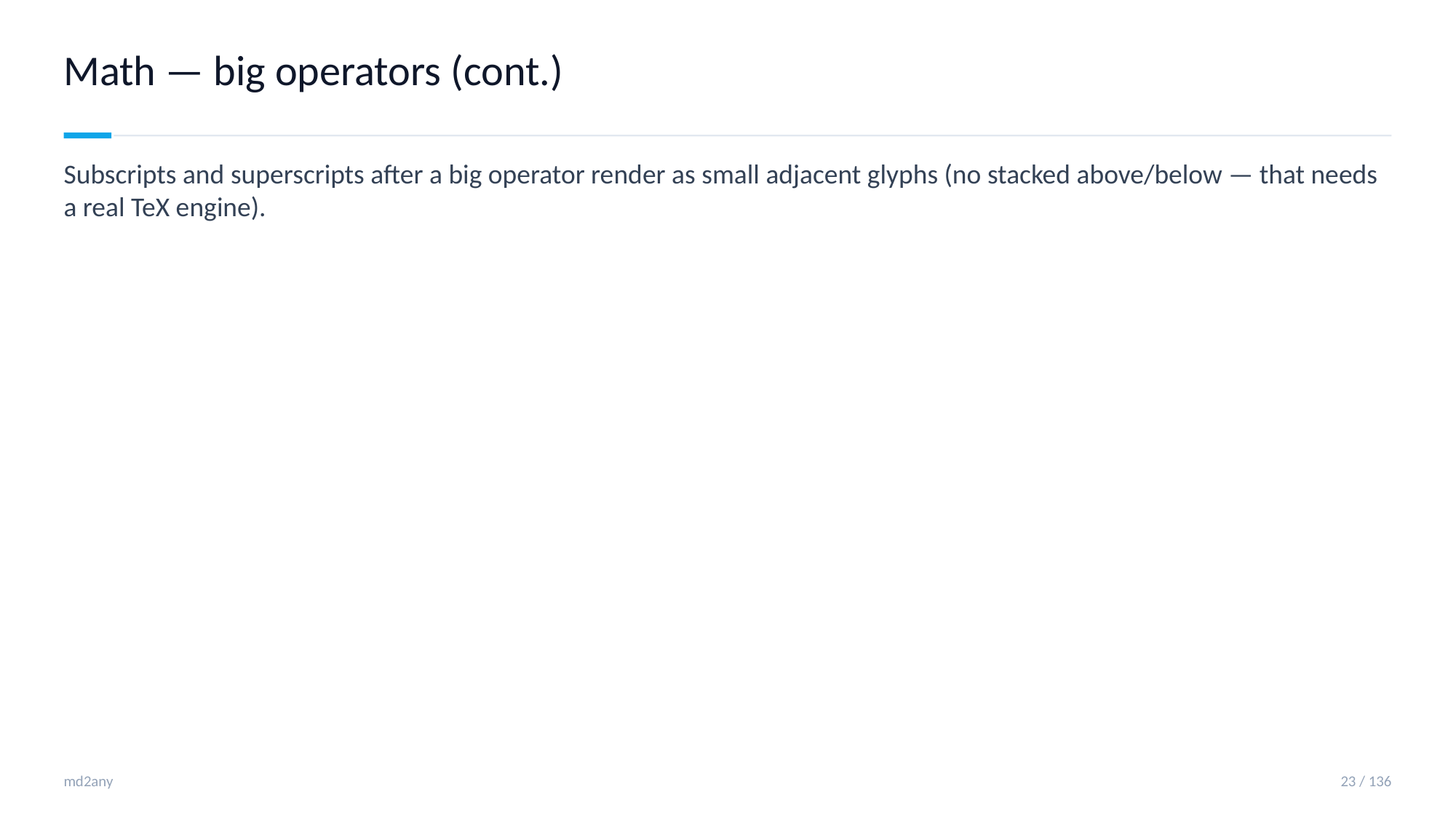

Math — big operators (cont.)

Subscripts and superscripts after a big operator render as small adjacent glyphs (no stacked above/below — that needs a real TeX engine).
md2any
23 / 136